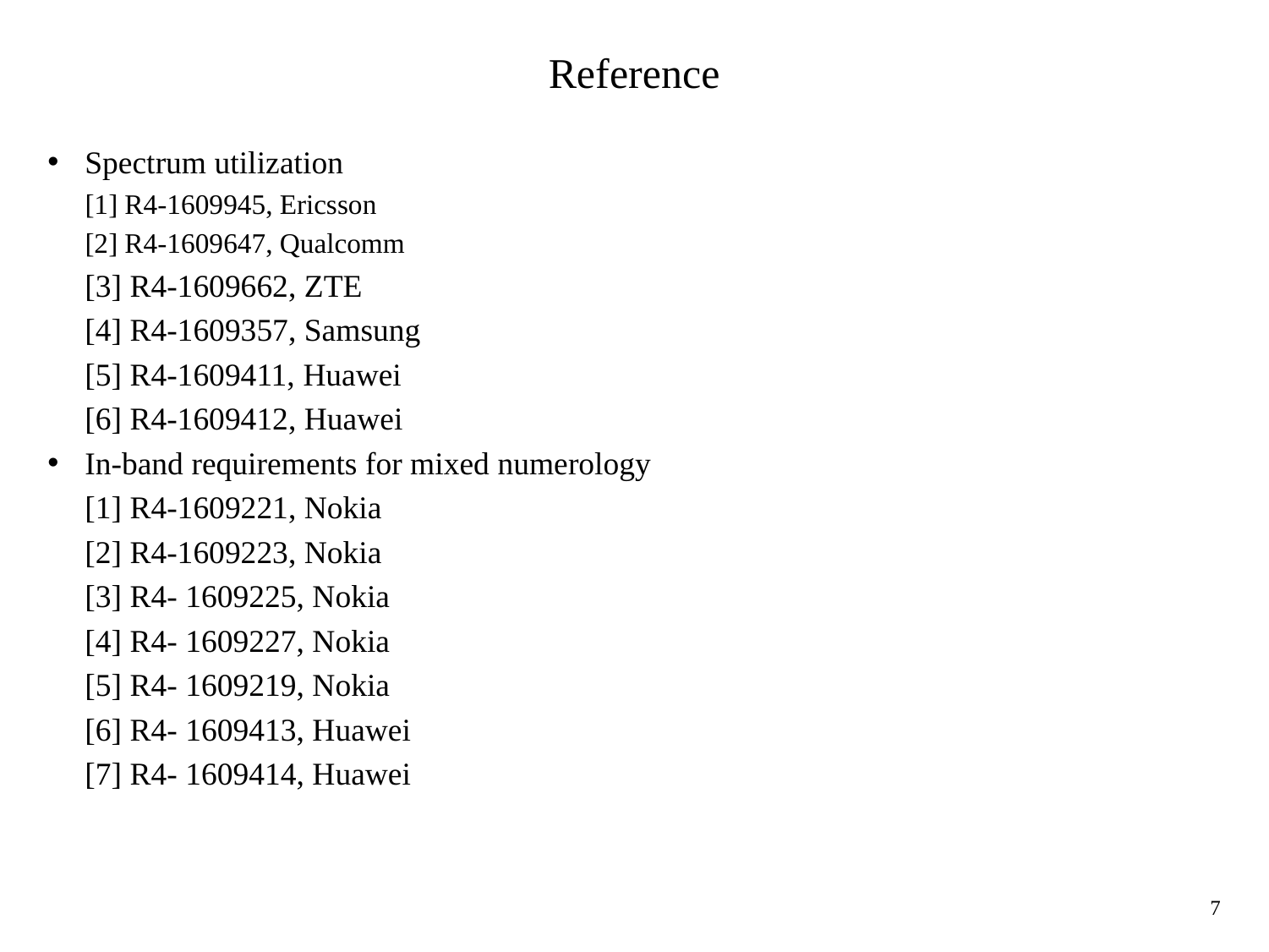

# Reference
Spectrum utilization
[1] R4-1609945, Ericsson
[2] R4-1609647, Qualcomm
	[3] R4-1609662, ZTE
	[4] R4-1609357, Samsung
	[5] R4-1609411, Huawei
	[6] R4-1609412, Huawei
In-band requirements for mixed numerology
	[1] R4-1609221, Nokia
	[2] R4-1609223, Nokia
	[3] R4- 1609225, Nokia
	[4] R4- 1609227, Nokia
	[5] R4- 1609219, Nokia
	[6] R4- 1609413, Huawei
	[7] R4- 1609414, Huawei
7